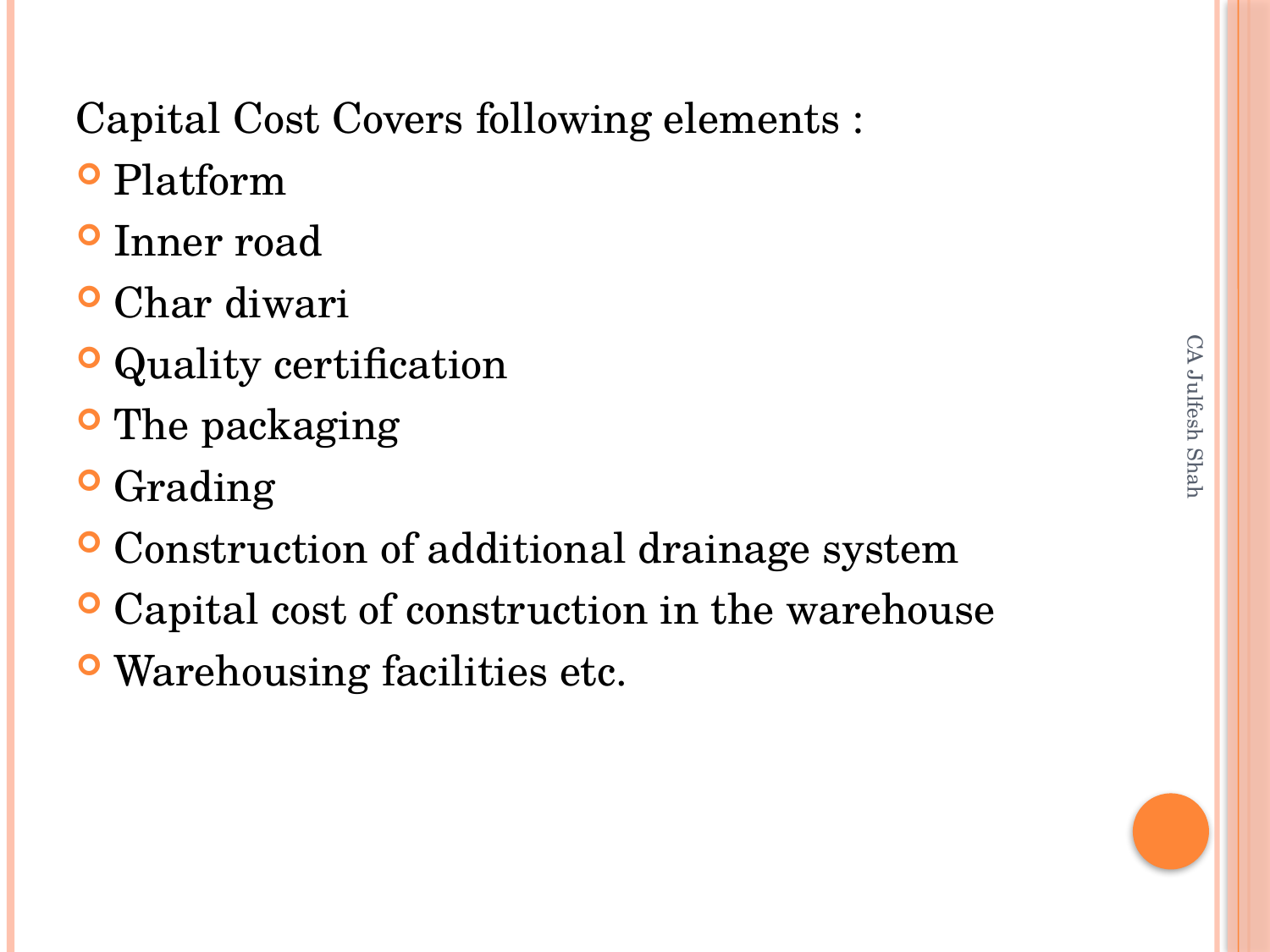

Capital Cost Covers following elements :
Platform
Inner road
Char diwari
Quality certification
The packaging
Grading
Construction of additional drainage system
Capital cost of construction in the warehouse
Warehousing facilities etc.

CA Julfesh Shah